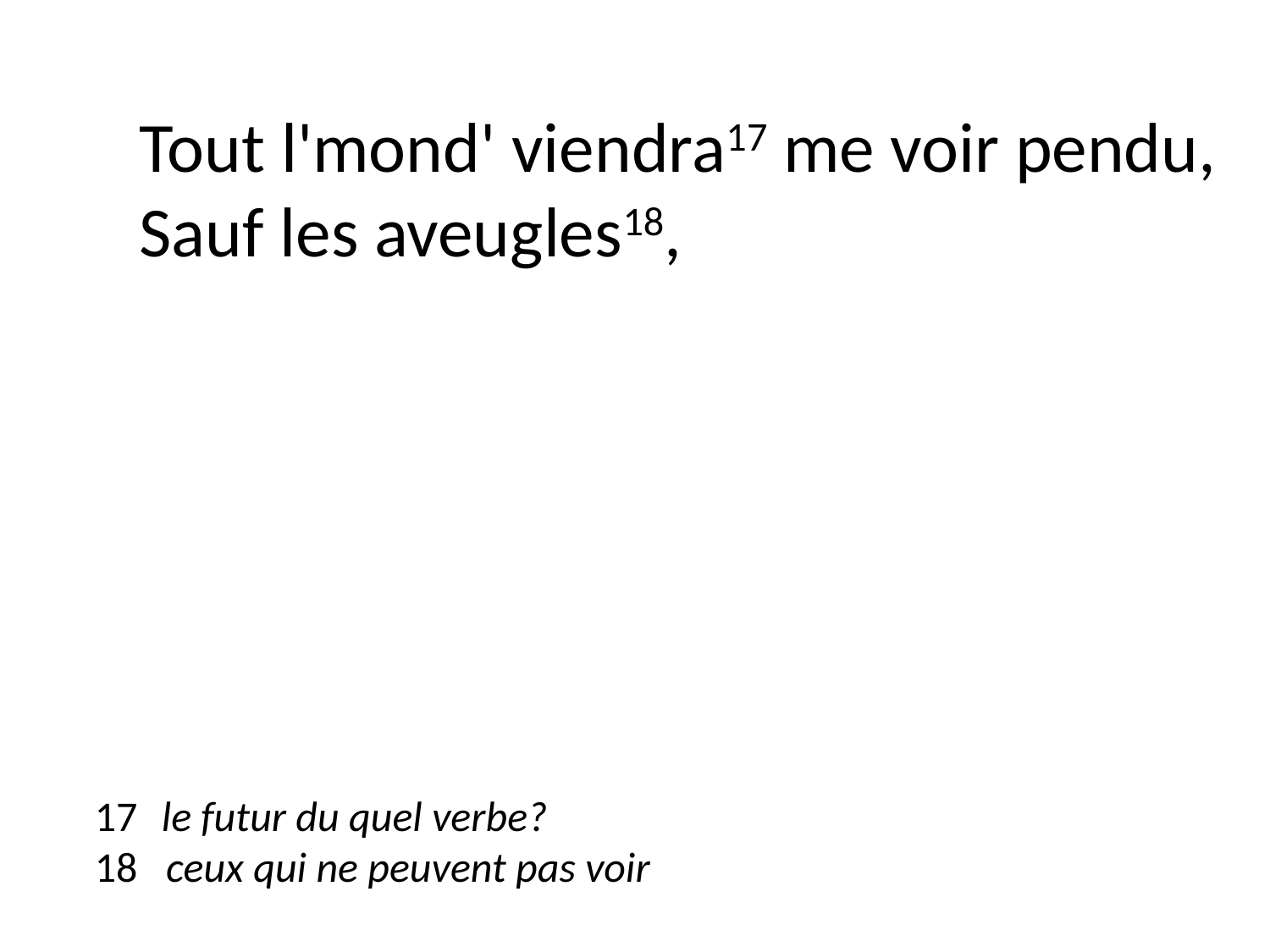

Tout l'mond' viendra17 me voir pendu,
Sauf les aveugles18,
  le futur du quel verbe?
18   ceux qui ne peuvent pas voir